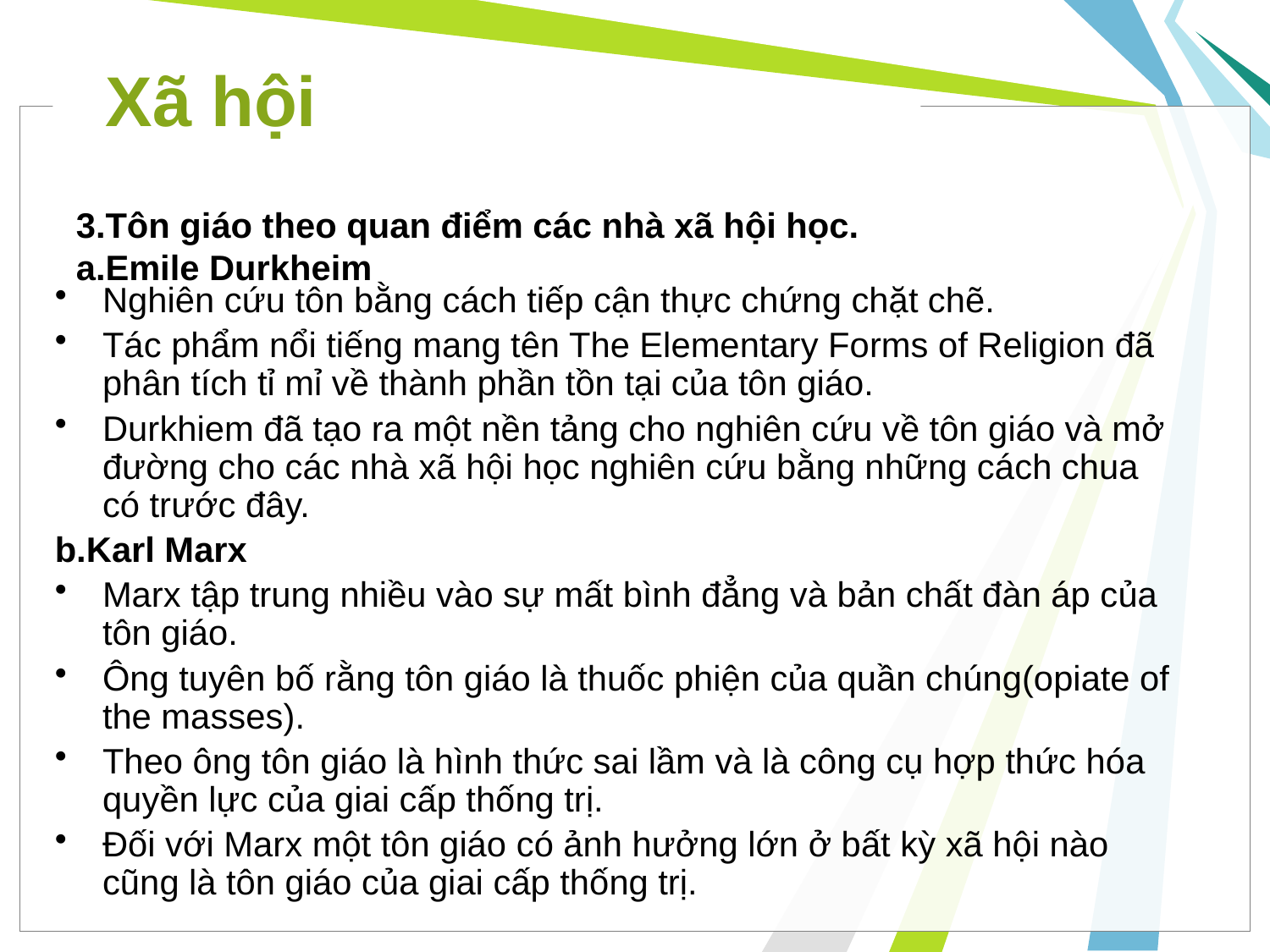

Xã hội
3.Tôn giáo theo quan điểm các nhà xã hội học.
a.Emile Durkheim
Nghiên cứu tôn bằng cách tiếp cận thực chứng chặt chẽ.
Tác phẩm nổi tiếng mang tên The Elementary Forms of Religion đã phân tích tỉ mỉ về thành phần tồn tại của tôn giáo.
Durkhiem đã tạo ra một nền tảng cho nghiên cứu về tôn giáo và mở đường cho các nhà xã hội học nghiên cứu bằng những cách chua có trước đây.
b.Karl Marx
Marx tập trung nhiều vào sự mất bình đẳng và bản chất đàn áp của tôn giáo.
Ông tuyên bố rằng tôn giáo là thuốc phiện của quần chúng(opiate of the masses).
Theo ông tôn giáo là hình thức sai lầm và là công cụ hợp thức hóa quyền lực của giai cấp thống trị.
Đối với Marx một tôn giáo có ảnh hưởng lớn ở bất kỳ xã hội nào cũng là tôn giáo của giai cấp thống trị.